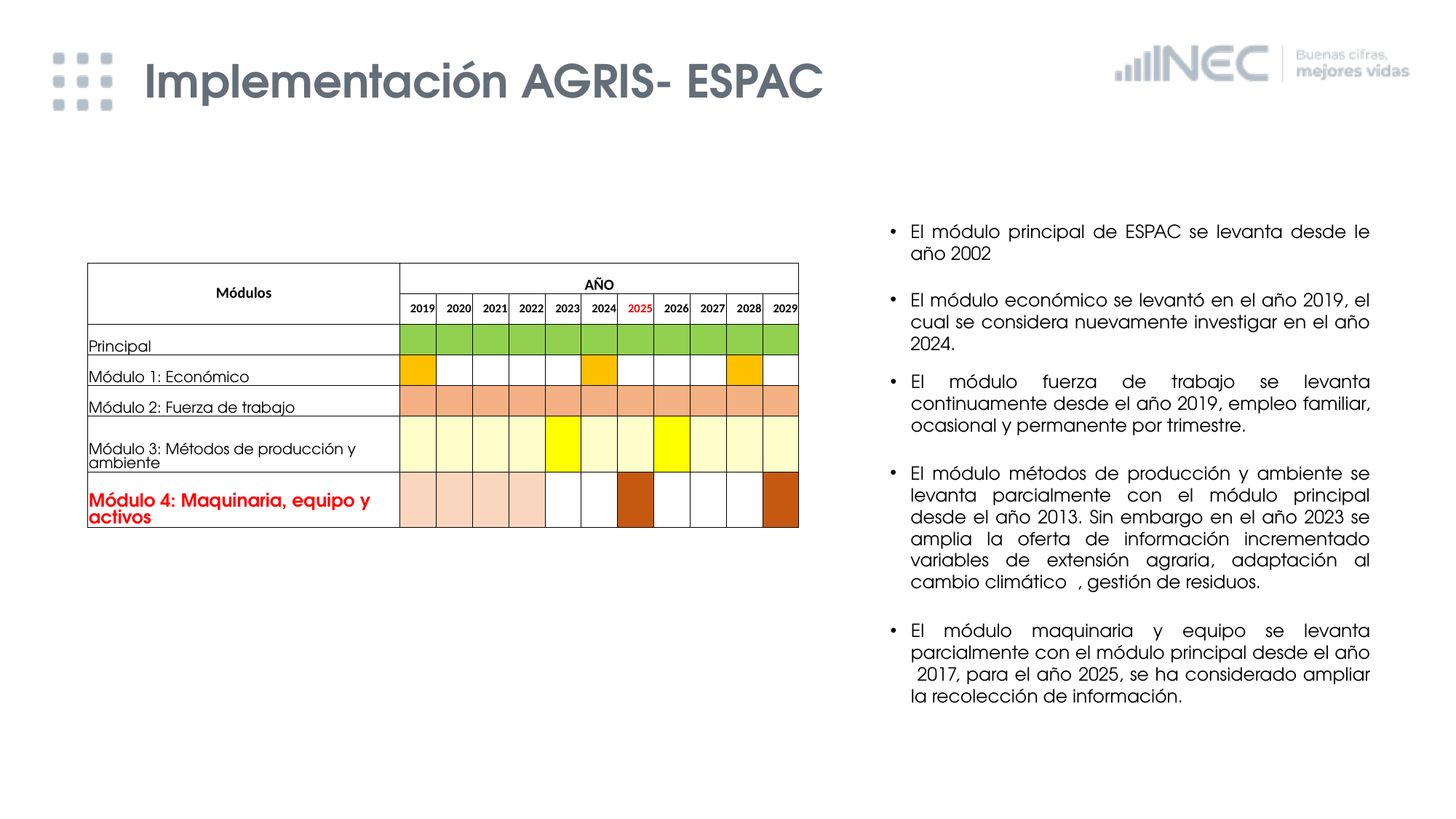

# Implementación AGRIS- ESPAC
El módulo principal de ESPAC se levanta desde le año 2002
| Módulos | AÑO |  |  |  |  |  |  |  |  |  |  |
| --- | --- | --- | --- | --- | --- | --- | --- | --- | --- | --- | --- |
|  | 2019 | 2020 | 2021 | 2022 | 2023 | 2024 | 2025 | 2026 | 2027 | 2028 | 2029 |
| Principal |  |  |  |  |  |  |  |  |  |  |  |
| Módulo 1: Económico |  |  |  |  |  |  |  |  |  |  |  |
| Módulo 2: Fuerza de trabajo |  |  |  |  |  |  |  |  |  |  |  |
| Módulo 3: Métodos de producción y ambiente |  |  |  |  |  |  |  |  |  |  |  |
| Módulo 4: Maquinaria, equipo y activos |  |  |  |  |  |  |  |  |  |  |  |
El módulo económico se levantó en el año 2019, el cual se considera nuevamente investigar en el año 2024.
El módulo fuerza de trabajo se levanta continuamente desde el año 2019, empleo familiar, ocasional y permanente por trimestre.
El módulo métodos de producción y ambiente se levanta parcialmente con el módulo principal desde el año 2013. Sin embargo en el año 2023 se amplia la oferta de información incrementado variables de extensión agraria, adaptación al cambio climático  , gestión de residuos.
El módulo maquinaria y equipo se levanta parcialmente con el módulo principal desde el año  2017, para el año 2025, se ha considerado ampliar la recolección de información.